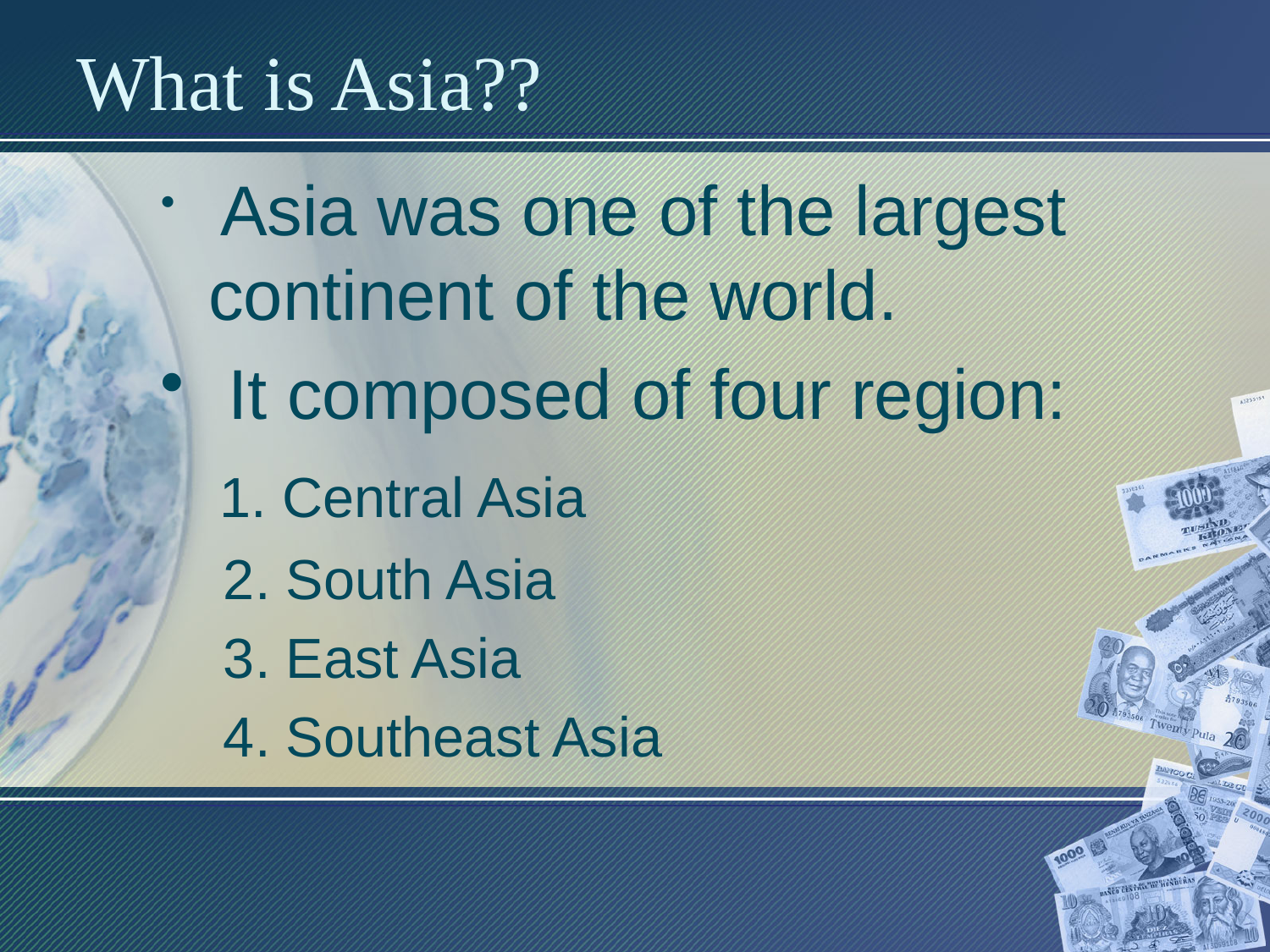

# What is Asia??
 Asia was one of the largest continent of the world.
 It composed of four region:
   1. Central Asia
    2. South Asia
    3. East Asia
    4. Southeast Asia